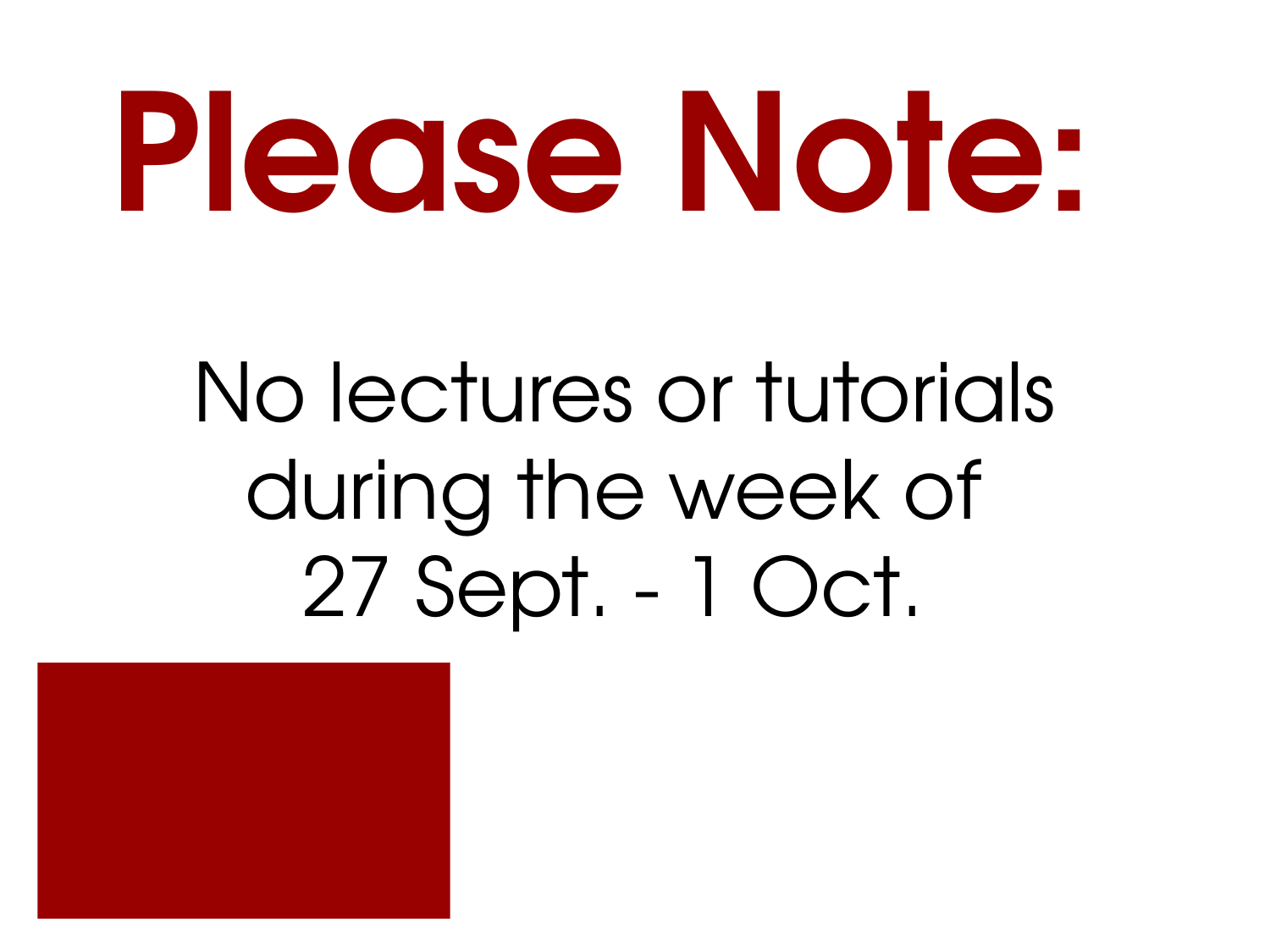

# Please Note: No lectures or tutorials during the week of 27 Sept. - 1 Oct.